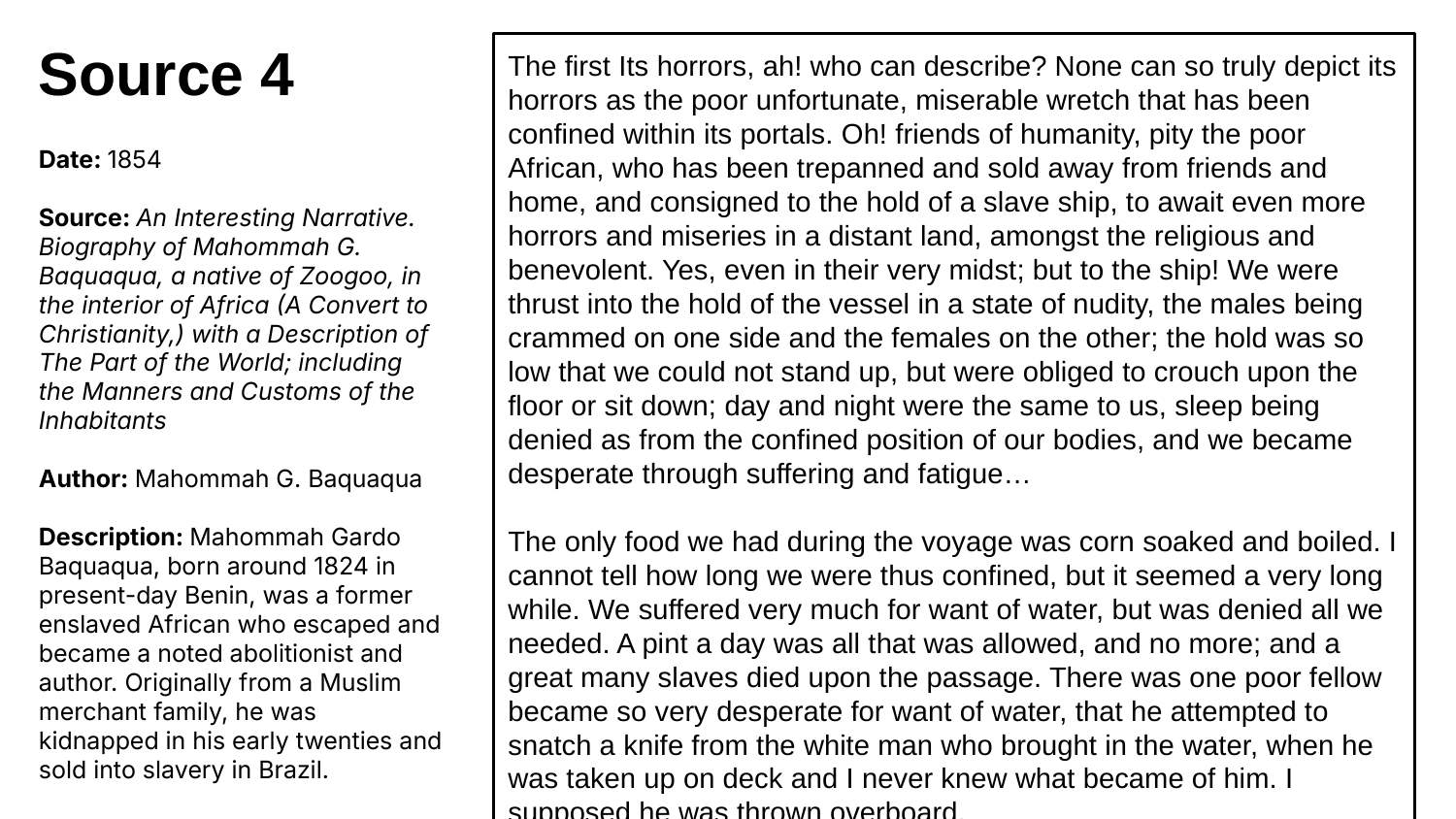

Source 4

Date: 1854

Source: An Interesting Narrative. Biography of Mahommah G. Baquaqua, a native of Zoogoo, in the interior of Africa (A Convert to Christianity,) with a Description of The Part of the World; including the Manners and Customs of the Inhabitants

Author: Mahommah G. Baquaqua

Description: Mahommah Gardo Baquaqua, born around 1824 in present-day Benin, was a former enslaved African who escaped and became a noted abolitionist and author. Originally from a Muslim merchant family, he was kidnapped in his early twenties and sold into slavery in Brazil.

The first Its horrors, ah! who can describe? None can so truly depict its horrors as the poor unfortunate, miserable wretch that has been confined within its portals. Oh! friends of humanity, pity the poor African, who has been trepanned and sold away from friends and home, and consigned to the hold of a slave ship, to await even more horrors and miseries in a distant land, amongst the religious and benevolent. Yes, even in their very midst; but to the ship! We were thrust into the hold of the vessel in a state of nudity, the males being crammed on one side and the females on the other; the hold was so low that we could not stand up, but were obliged to crouch upon the floor or sit down; day and night were the same to us, sleep being denied as from the confined position of our bodies, and we became desperate through suffering and fatigue…

The only food we had during the voyage was corn soaked and boiled. I cannot tell how long we were thus confined, but it seemed a very long while. We suffered very much for want of water, but was denied all we needed. A pint a day was all that was allowed, and no more; and a great many slaves died upon the passage. There was one poor fellow became so very desperate for want of water, that he attempted to snatch a knife from the white man who brought in the water, when he was taken up on deck and I never knew what became of him. I supposed he was thrown overboard.